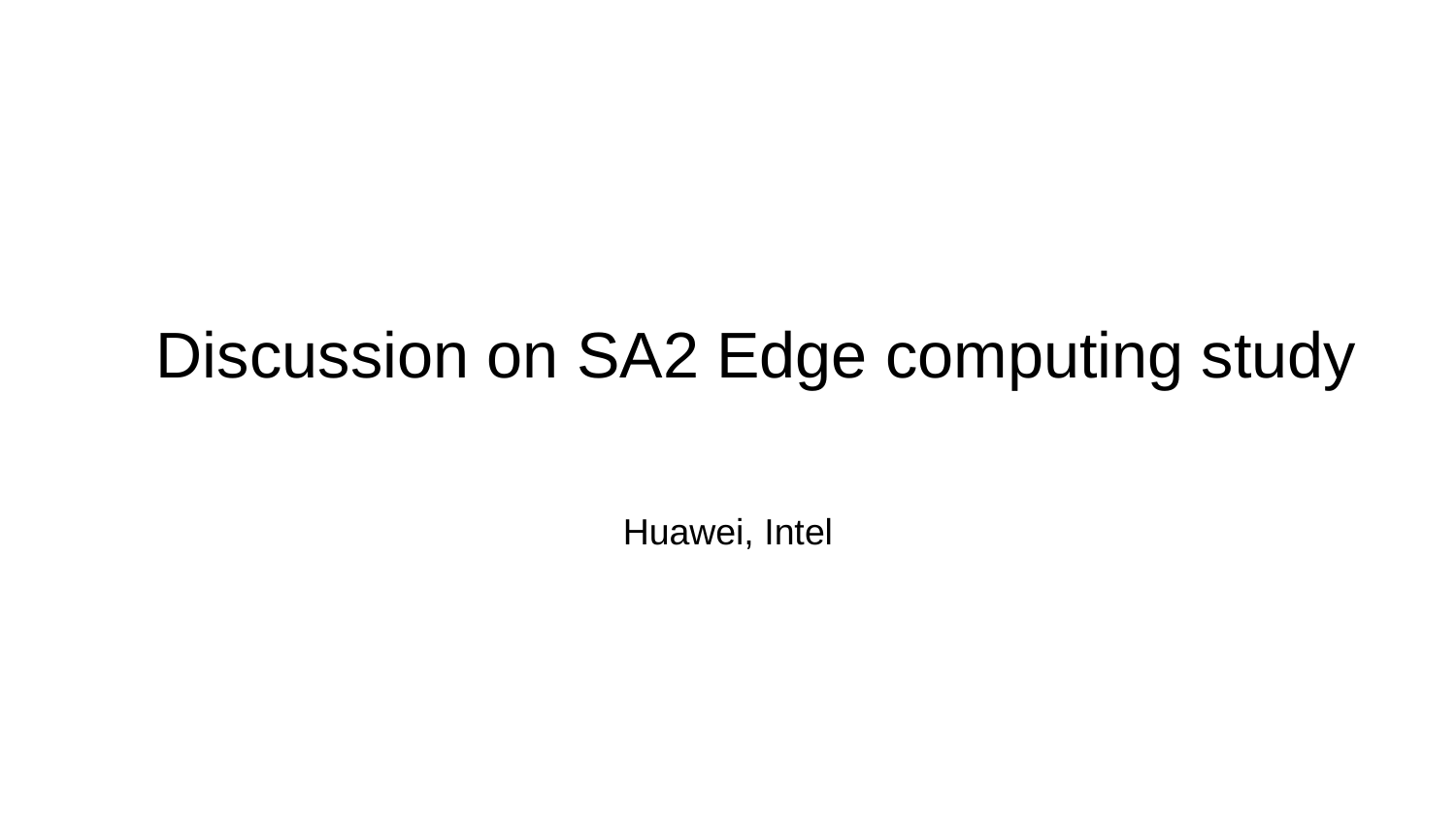

# Discussion on SA2 Edge computing study
Huawei, Intel